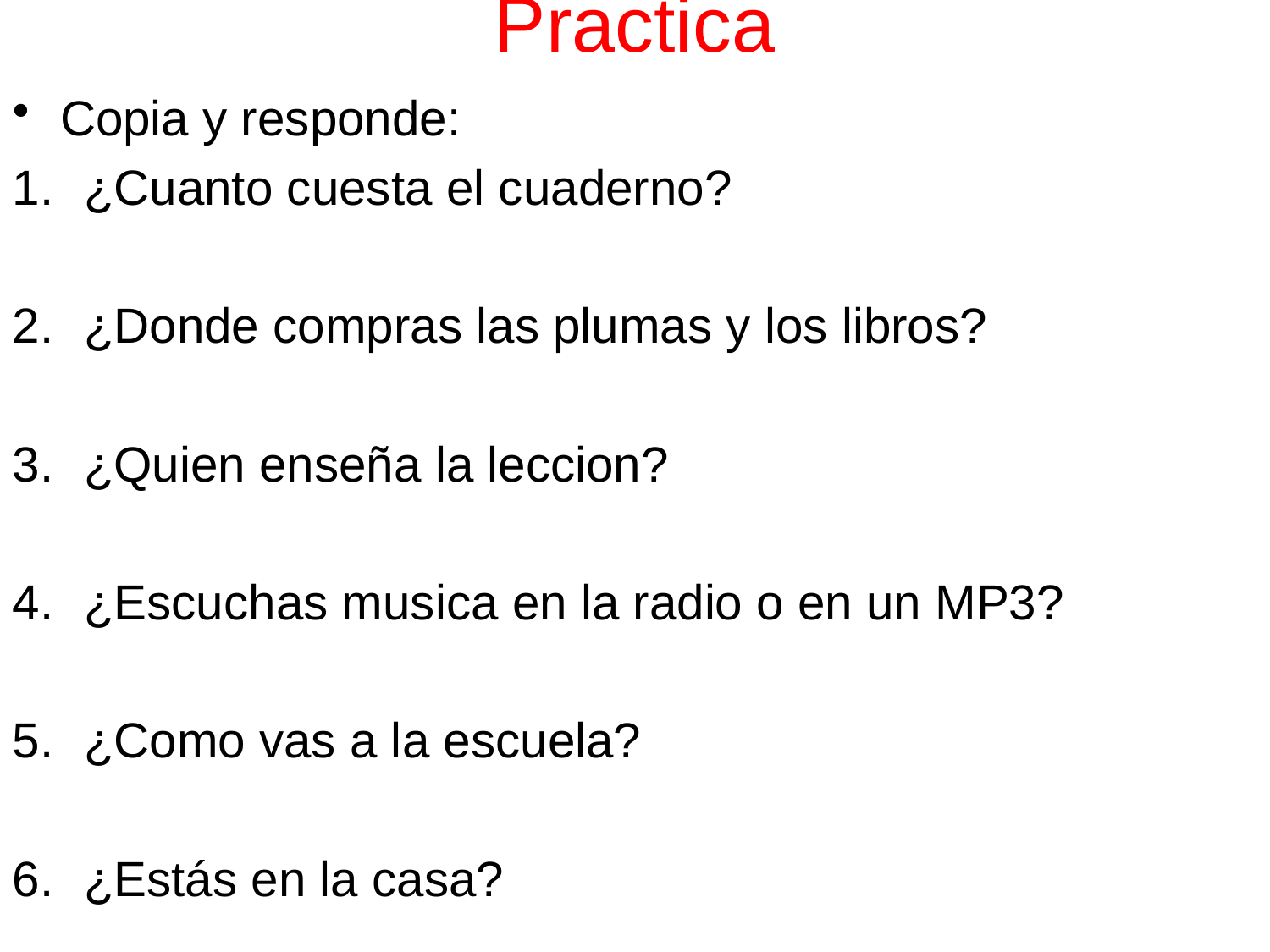

Practica
Copia y responde:
¿Cuanto cuesta el cuaderno?

¿Donde compras las plumas y los libros?

¿Quien enseña la leccion?

¿Escuchas musica en la radio o en un MP3?

¿Como vas a la escuela?

¿Estás en la casa?